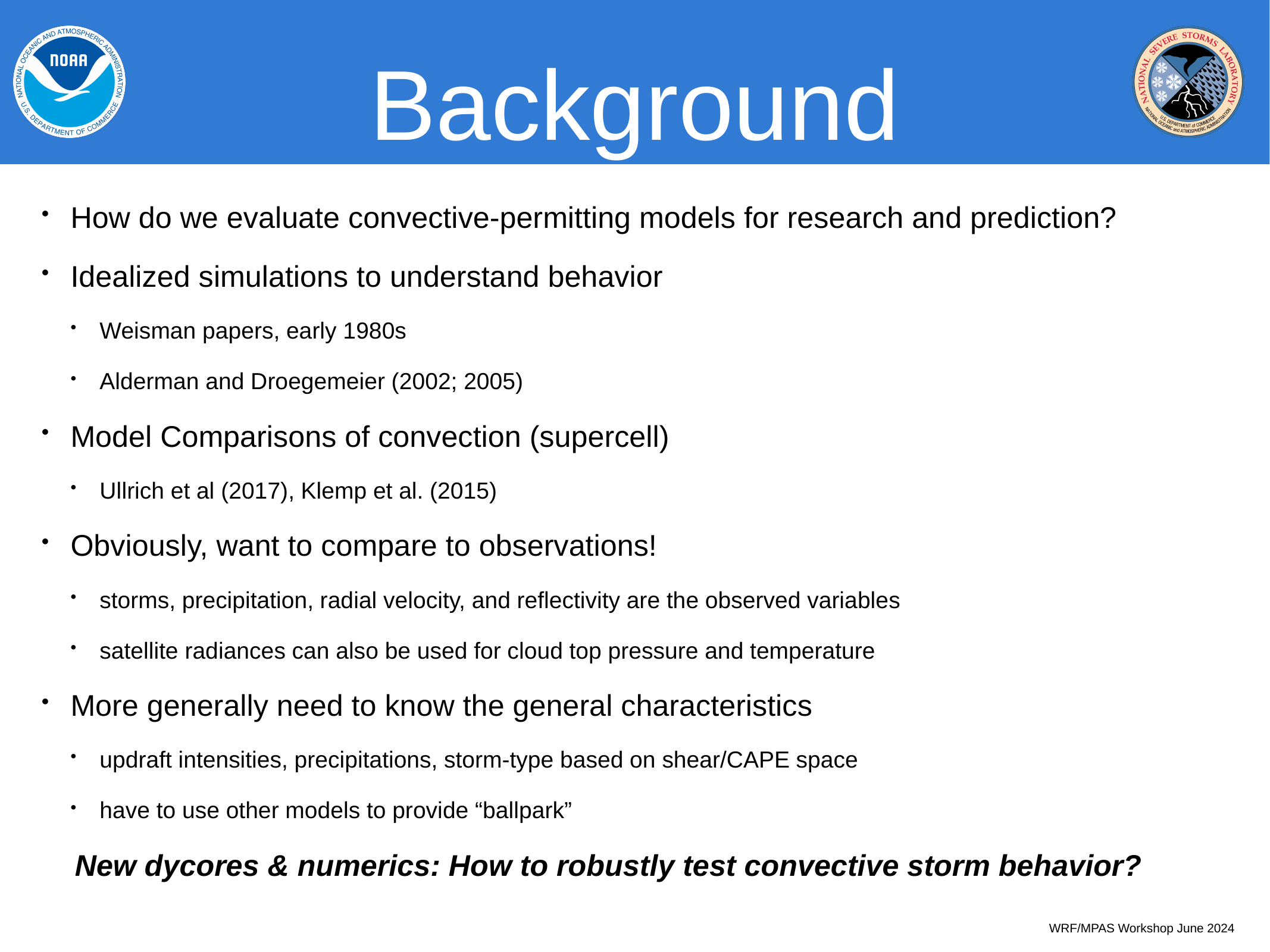

# Background
How do we evaluate convective-permitting models for research and prediction?
Idealized simulations to understand behavior
Weisman papers, early 1980s
Alderman and Droegemeier (2002; 2005)
Model Comparisons of convection (supercell)
Ullrich et al (2017), Klemp et al. (2015)
Obviously, want to compare to observations!
storms, precipitation, radial velocity, and reflectivity are the observed variables
satellite radiances can also be used for cloud top pressure and temperature
More generally need to know the general characteristics
updraft intensities, precipitations, storm-type based on shear/CAPE space
have to use other models to provide “ballpark”
    New dycores & numerics: How to robustly test convective storm behavior?